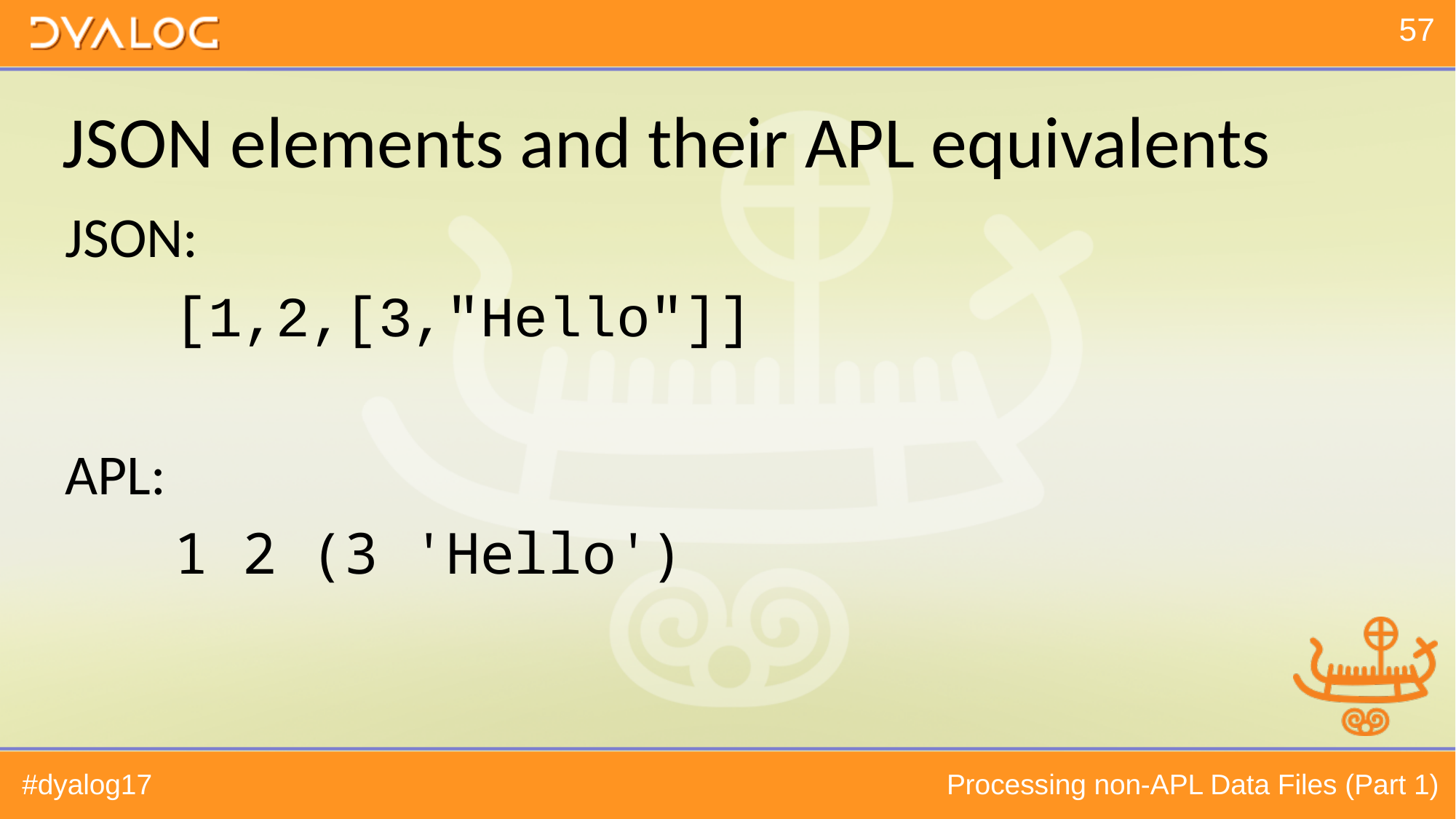

# JSON elements and their APL equivalents

JSON:
	[1,2,[3,"Hello"]]

APL:
	1 2 (3 'Hello')